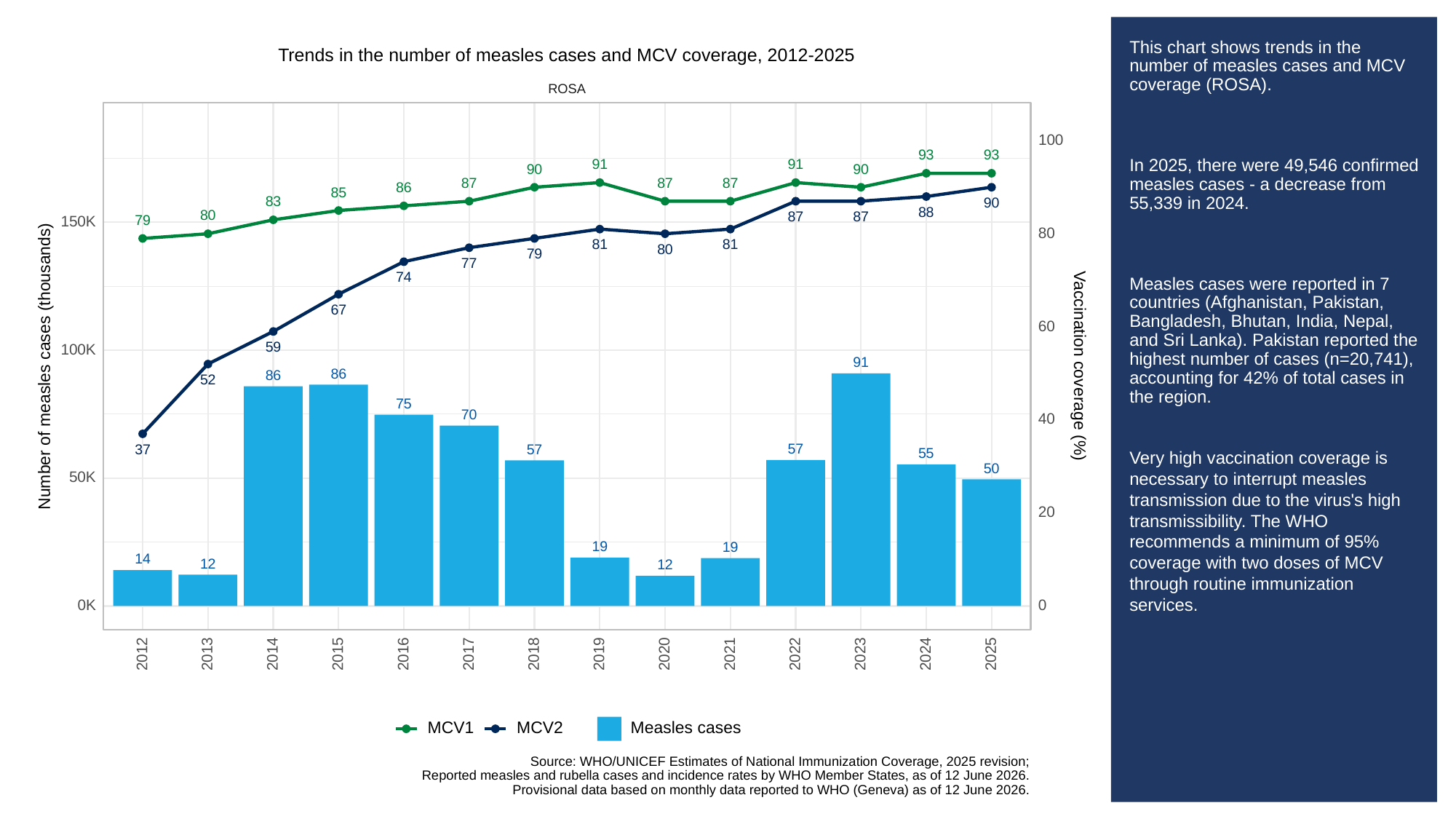

# This chart shows trends in the number of measles cases and MCV coverage (ROSA).

In 2025, there were 49,546 confirmed measles cases - a decrease from 55,339 in 2024.

Measles cases were reported in 7 countries (Afghanistan, Pakistan, Bangladesh, Bhutan, India, Nepal, and Sri Lanka). Pakistan reported the highest number of cases (n=20,741), accounting for 42% of total cases in the region.

Very high vaccination coverage is necessary to interrupt measles transmission due to the virus's high transmissibility. The WHO recommends a minimum of 95% coverage with two doses of MCV through routine immunization services.

Trends in the number of measles cases and MCV coverage, 2012-2025
ROSA

100
93
93

91
91
90
90

87
87
87

86

85

83

90

88
80
87
87
79

150K

80

81
81

80
79

77
74

67
60

59
100K

91
Number of measles cases (thousands)
Vaccination coverage (%)

86
86

52

75
70

40

57
37
57
55

50

50K

20
19

19
14

12
12

0K
0

2013
2023
2012
2014
2015
2016
2017
2018
2019
2020
2021
2022
2024
2025

MCV1
MCV2
Measles cases

Source: WHO/UNICEF Estimates of National Immunization Coverage, 2025 revision;
Reported measles and rubella cases and incidence rates by WHO Member States, as of 12 June 2026.
Provisional data based on monthly data reported to WHO (Geneva) as of 12 June 2026.